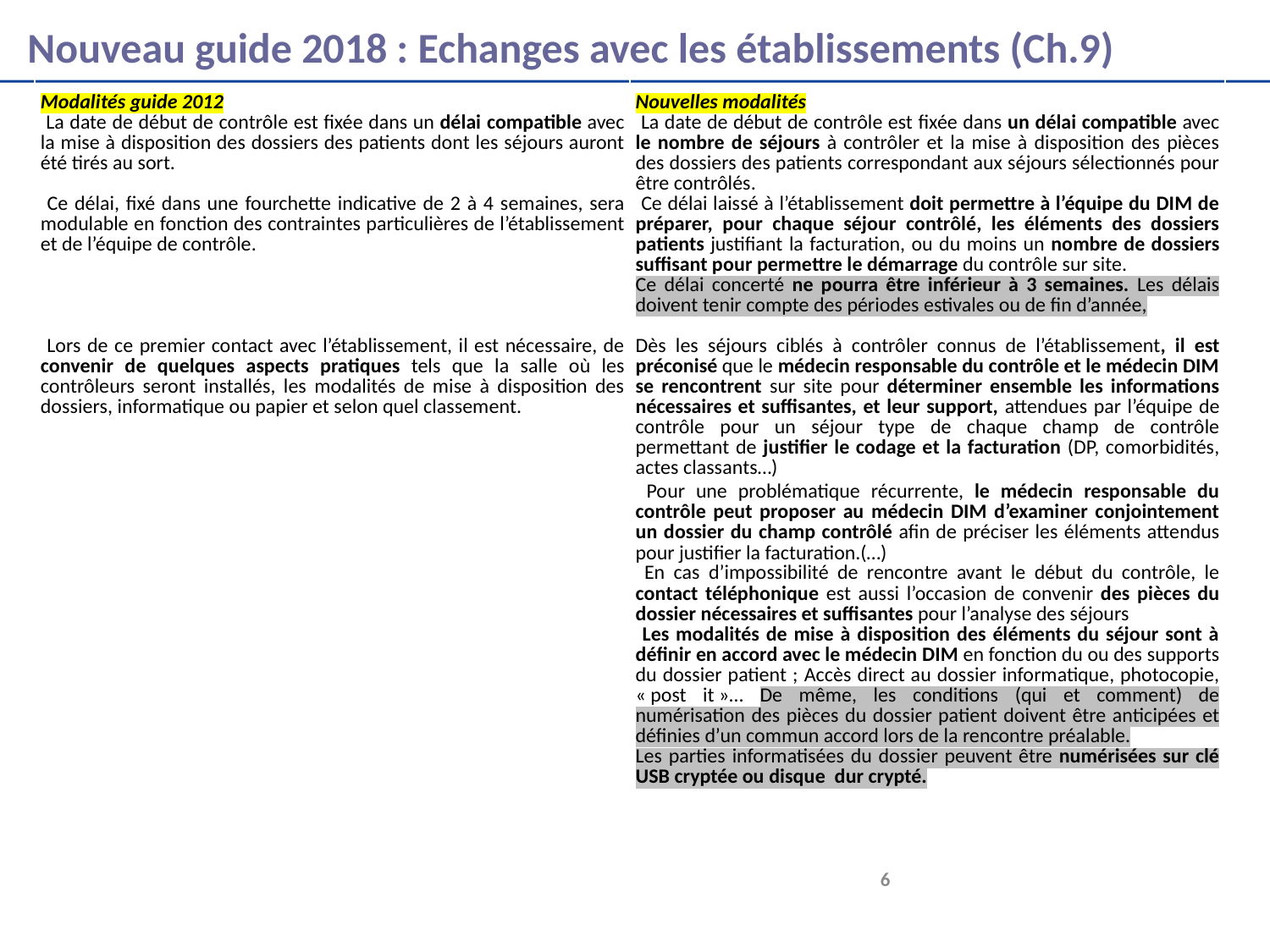

# Nouveau guide 2018 : Echanges avec les établissements (Ch.9)
| Modalités guide 2012 La date de début de contrôle est fixée dans un délai compatible avec la mise à disposition des dossiers des patients dont les séjours auront été tirés au sort.   Ce délai, fixé dans une fourchette indicative de 2 à 4 semaines, sera modulable en fonction des contraintes particulières de l’établissement et de l’équipe de contrôle.        Lors de ce premier contact avec l’établissement, il est nécessaire, de convenir de quelques aspects pratiques tels que la salle où les contrôleurs seront installés, les modalités de mise à disposition des dossiers, informatique ou papier et selon quel classement. | Nouvelles modalités La date de début de contrôle est fixée dans un délai compatible avec le nombre de séjours à contrôler et la mise à disposition des pièces des dossiers des patients correspondant aux séjours sélectionnés pour être contrôlés. Ce délai laissé à l’établissement doit permettre à l’équipe du DIM de préparer, pour chaque séjour contrôlé, les éléments des dossiers patients justifiant la facturation, ou du moins un nombre de dossiers suffisant pour permettre le démarrage du contrôle sur site. Ce délai concerté ne pourra être inférieur à 3 semaines. Les délais doivent tenir compte des périodes estivales ou de fin d’année,   Dès les séjours ciblés à contrôler connus de l’établissement, il est préconisé que le médecin responsable du contrôle et le médecin DIM se rencontrent sur site pour déterminer ensemble les informations nécessaires et suffisantes, et leur support, attendues par l’équipe de contrôle pour un séjour type de chaque champ de contrôle permettant de justifier le codage et la facturation (DP, comorbidités, actes classants…) Pour une problématique récurrente, le médecin responsable du contrôle peut proposer au médecin DIM d’examiner conjointement un dossier du champ contrôlé afin de préciser les éléments attendus pour justifier la facturation.(…) En cas d’impossibilité de rencontre avant le début du contrôle, le contact téléphonique est aussi l’occasion de convenir des pièces du dossier nécessaires et suffisantes pour l’analyse des séjours Les modalités de mise à disposition des éléments du séjour sont à définir en accord avec le médecin DIM en fonction du ou des supports du dossier patient ; Accès direct au dossier informatique, photocopie, « post it »… De même, les conditions (qui et comment) de numérisation des pièces du dossier patient doivent être anticipées et définies d’un commun accord lors de la rencontre préalable. Les parties informatisées du dossier peuvent être numérisées sur clé USB cryptée ou disque dur crypté. |
| --- | --- |
	6